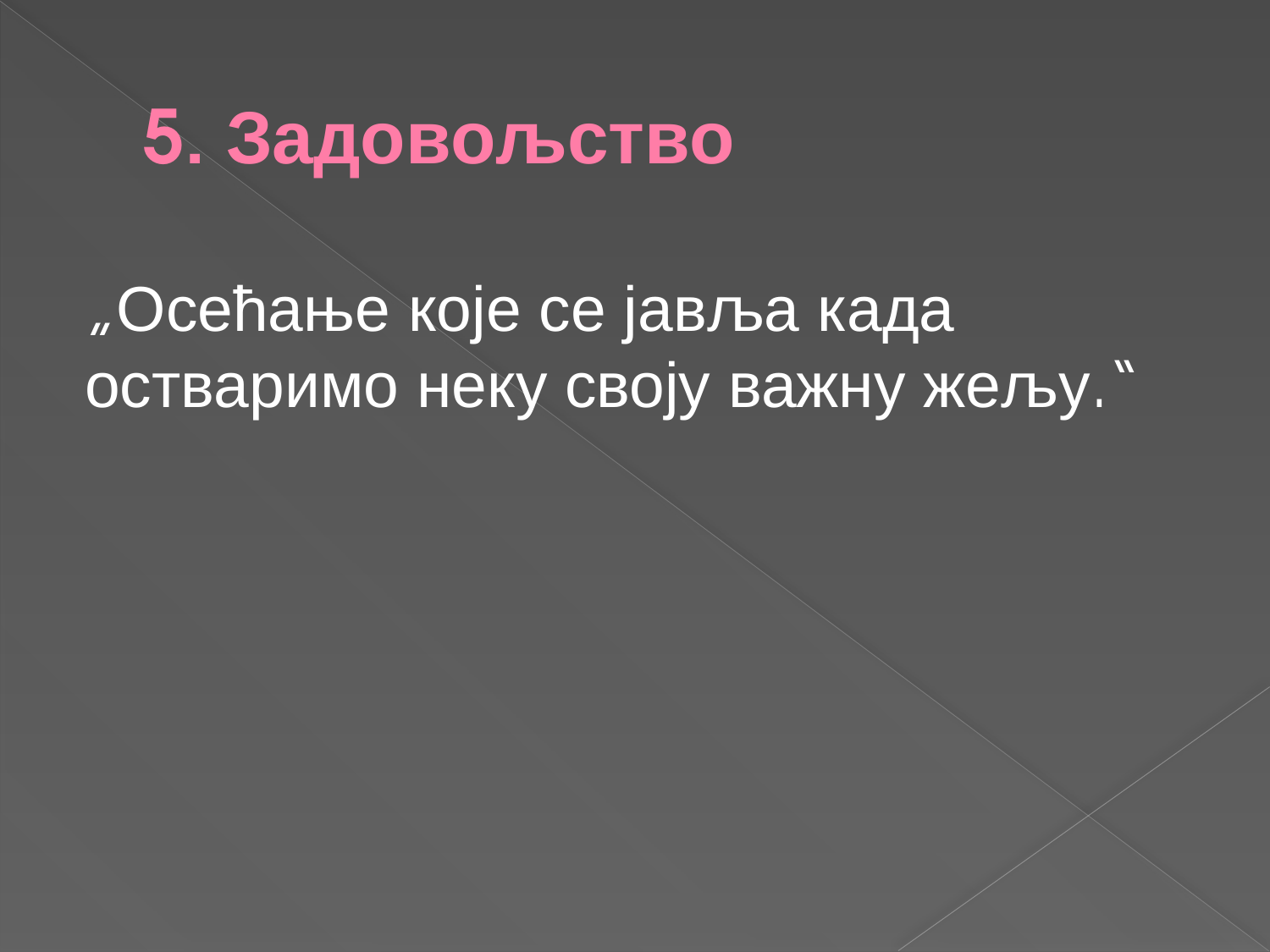

# 5. Задовољство
„Осећање које се јавља када остваримо неку своју важну жељу.“